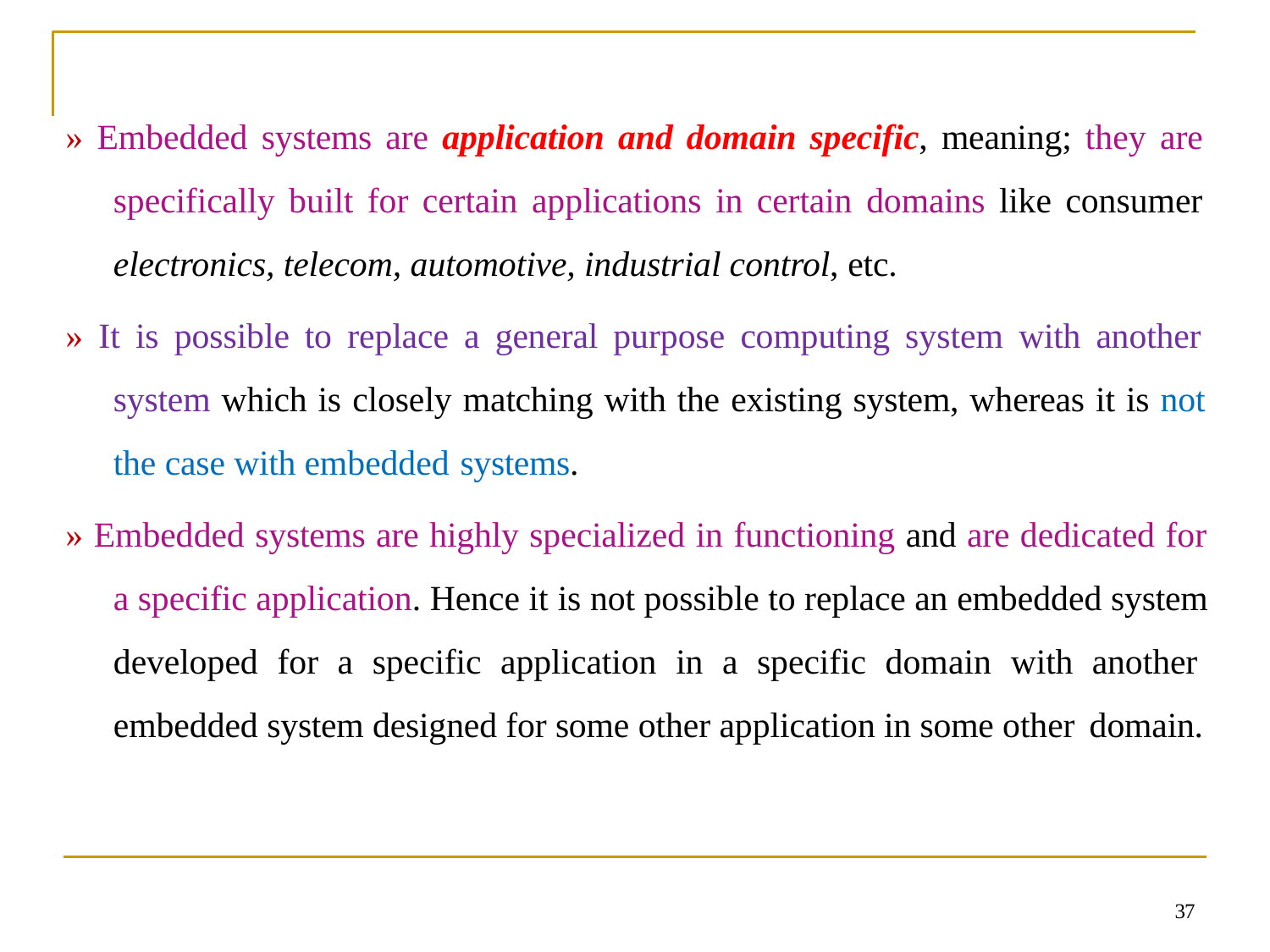

» Embedded systems are application and domain specific, meaning; they are  specifically built for certain applications in certain domains like consumer  electronics, telecom, automotive, industrial control, etc.
» It is possible to replace a general purpose computing system with another  system which is closely matching with the existing system, whereas it is not  the case with embedded systems.
» Embedded systems are highly specialized in functioning and are dedicated for  a specific application. Hence it is not possible to replace an embedded system  developed for a specific application in a specific domain with another  embedded system designed for some other application in some other domain.
37